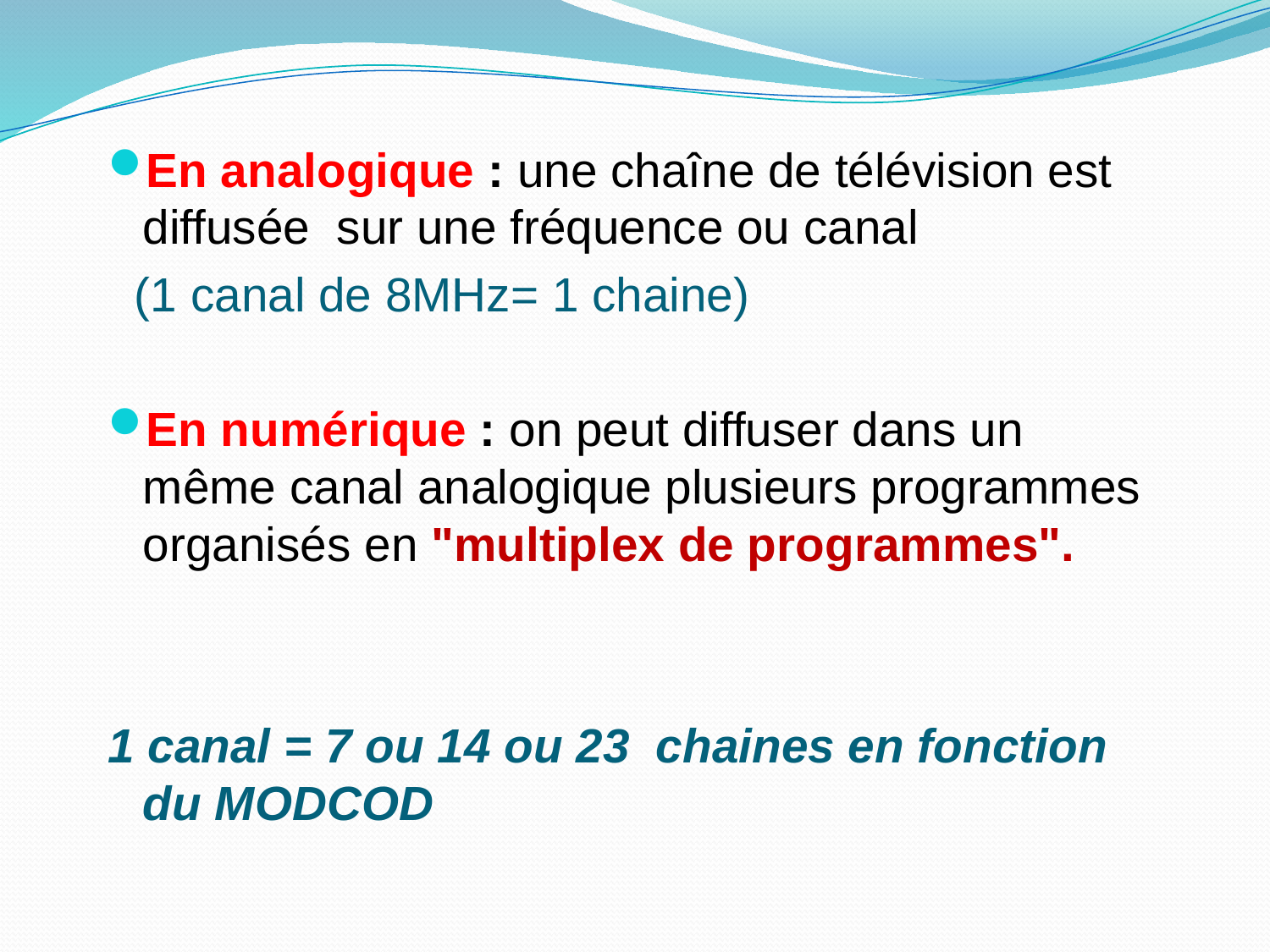

En analogique : une chaîne de télévision est diffusée  sur une fréquence ou canal
  (1 canal de 8MHz= 1 chaine)

En numérique : on peut diffuser dans un même canal analogique plusieurs programmes organisés en "multiplex de programmes".

1 canal = 7 ou 14 ou 23  chaines en fonction du MODCOD